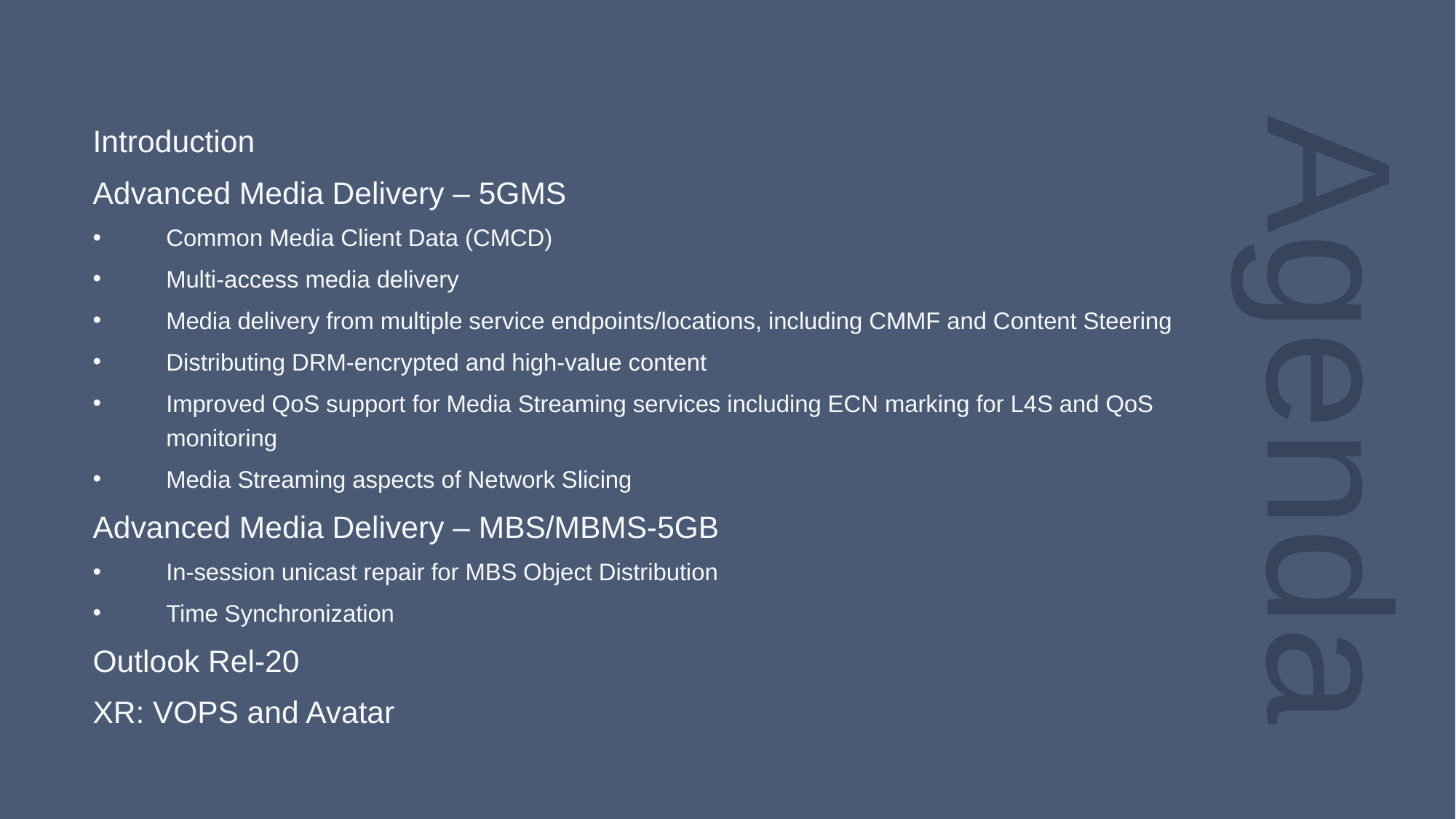

Introduction
Advanced Media Delivery – 5GMS
Common Media Client Data (CMCD)
Multi-access media delivery
Media delivery from multiple service endpoints/locations, including CMMF and Content Steering
Distributing DRM-encrypted and high-value content
Improved QoS support for Media Streaming services including ECN marking for L4S and QoS monitoring
Media Streaming aspects of Network Slicing
Advanced Media Delivery – MBS/MBMS-5GB
In-session unicast repair for MBS Object Distribution
Time Synchronization
Outlook Rel-20
XR: VOPS and Avatar